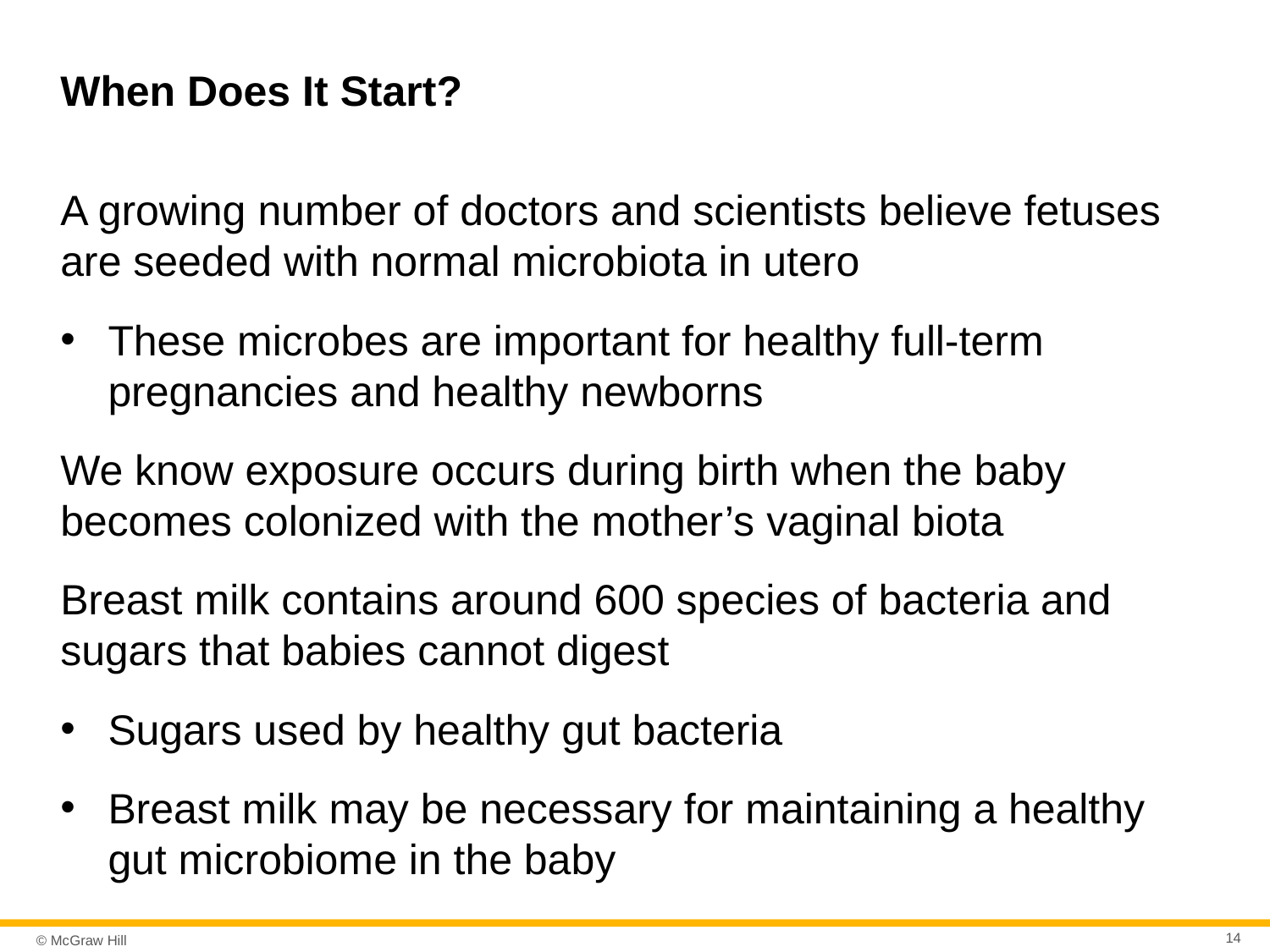

# When Does It Start?
A growing number of doctors and scientists believe fetuses are seeded with normal microbiota in utero
These microbes are important for healthy full-term pregnancies and healthy newborns
We know exposure occurs during birth when the baby becomes colonized with the mother’s vaginal biota
Breast milk contains around 600 species of bacteria and sugars that babies cannot digest
Sugars used by healthy gut bacteria
Breast milk may be necessary for maintaining a healthy gut microbiome in the baby